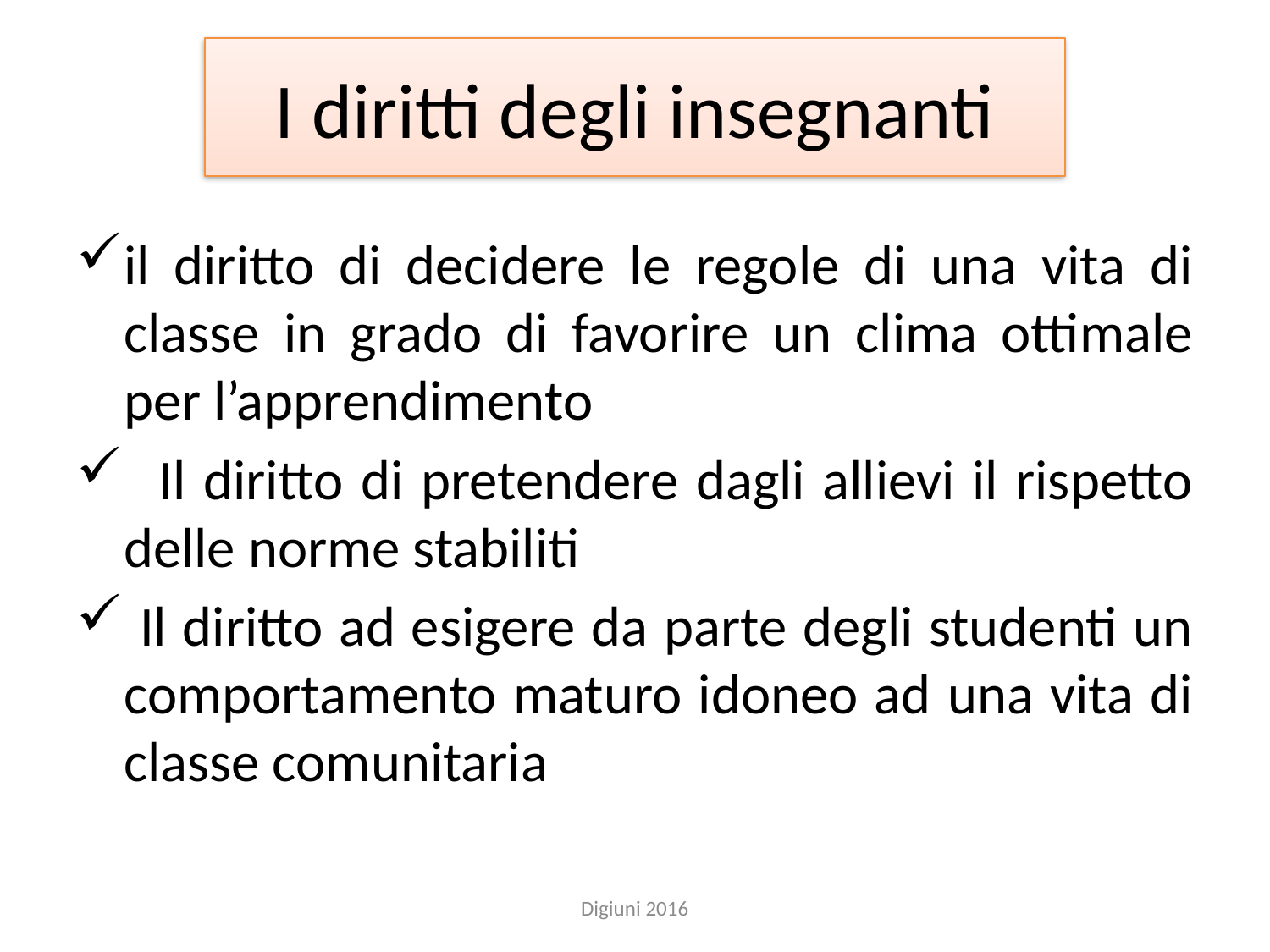

# I diritti degli insegnanti
il diritto di decidere le regole di una vita di classe in grado di favorire un clima ottimale per l’apprendimento
  Il diritto di pretendere dagli allievi il rispetto delle norme stabiliti
 Il diritto ad esigere da parte degli studenti un comportamento maturo idoneo ad una vita di classe comunitaria
Digiuni 2016